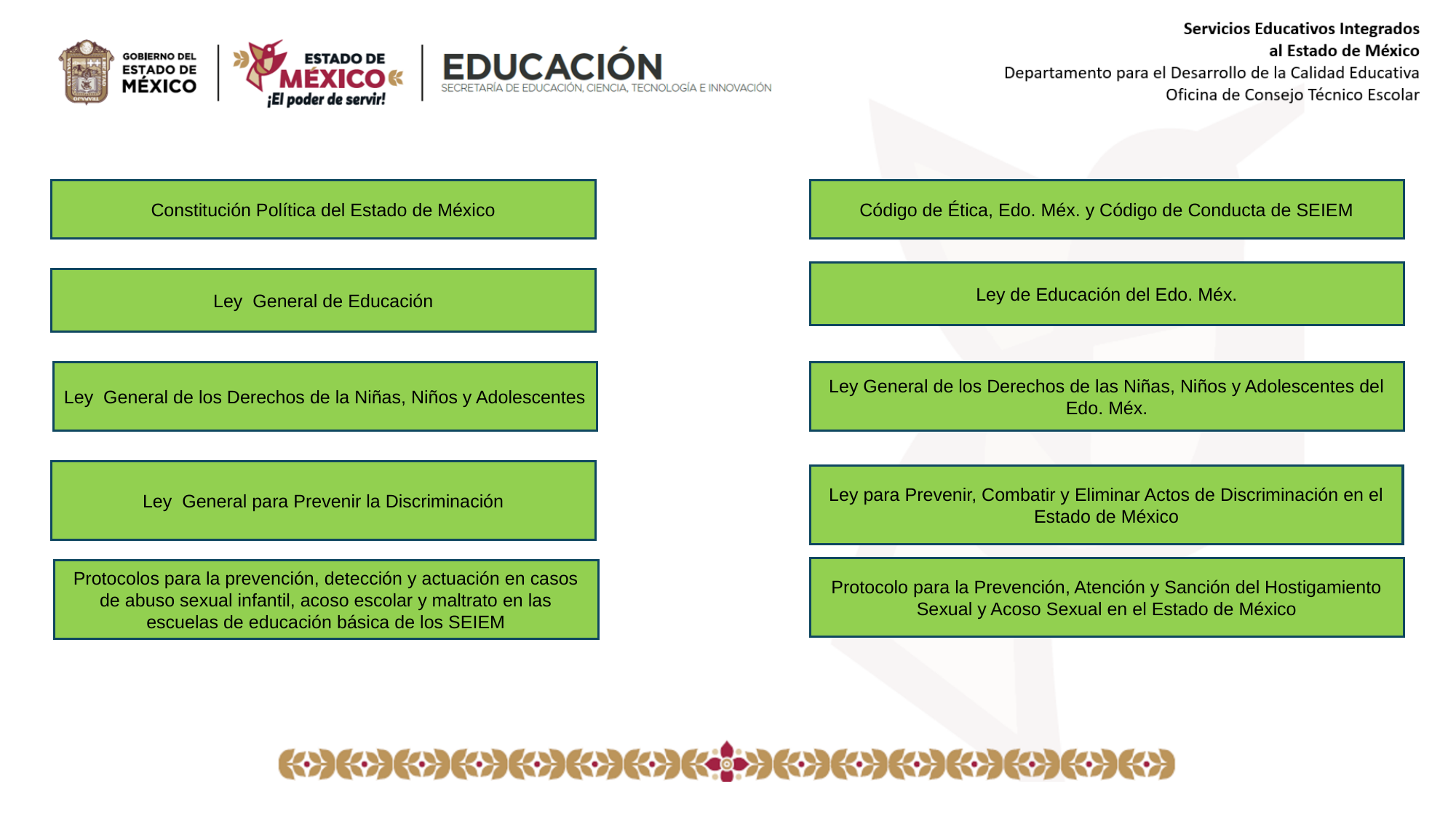

Constitución Política del Estado de México
Código de Ética, Edo. Méx. y Código de Conducta de SEIEM
Ley de Educación del Edo. Méx.
Ley  General de Educación
Ley  General de los Derechos de la Niñas, Niños y Adolescentes
Ley General de los Derechos de las Niñas, Niños y Adolescentes del Edo. Méx.
Ley  General para Prevenir la Discriminación
Ley para Prevenir, Combatir y Eliminar Actos de Discriminación en el Estado de México
Protocolo para la Prevención, Atención y Sanción del Hostigamiento Sexual y Acoso Sexual en el Estado de México
Protocolos para la prevención, detección y actuación en casos de abuso sexual infantil, acoso escolar y maltrato en las escuelas de educación básica de los SEIEM